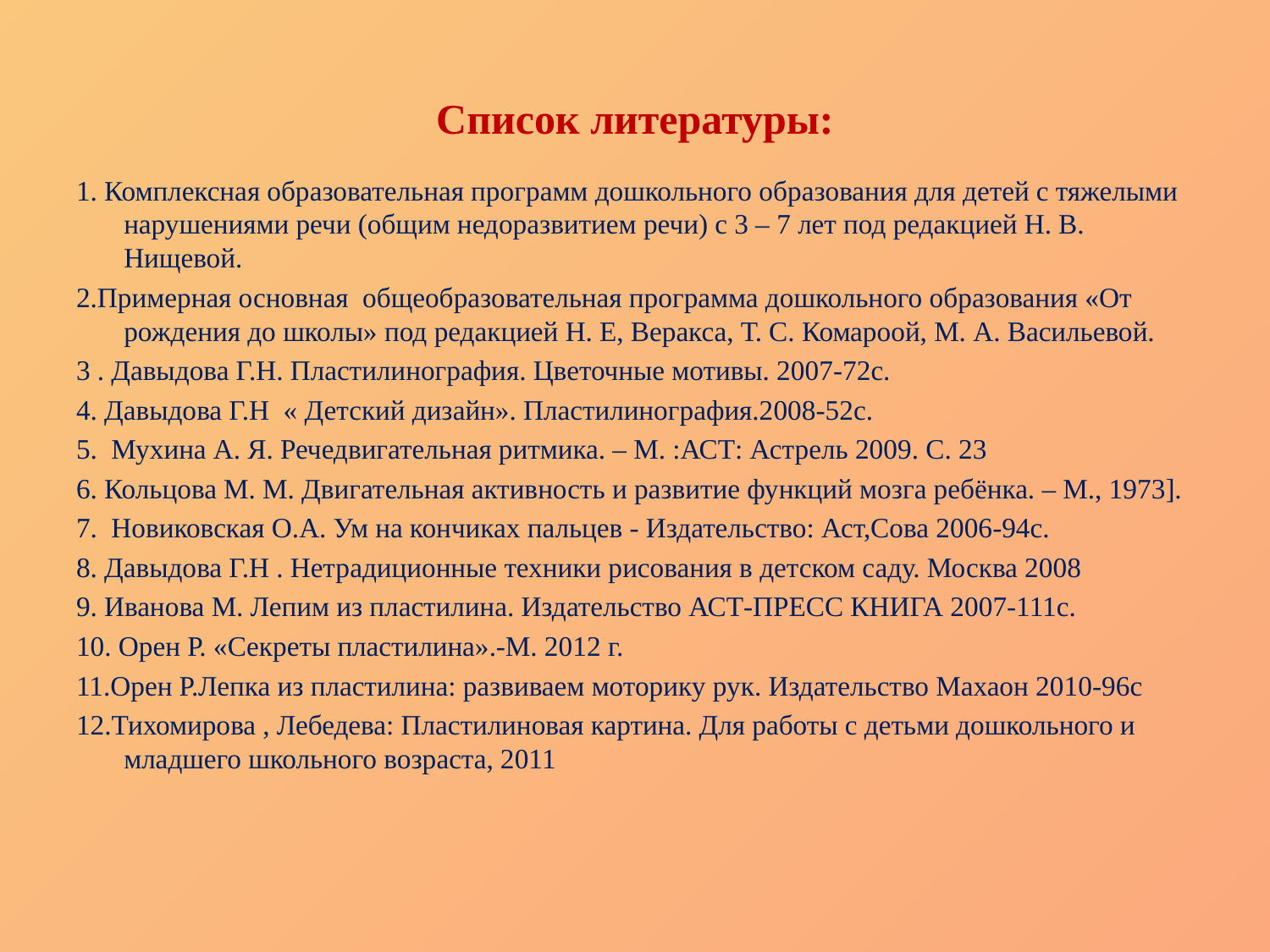

# Список литературы:
1. Комплексная образовательная программ дошкольного образования для детей с тяжелыми нарушениями речи (общим недоразвитием речи) с 3 – 7 лет под редакцией Н. В. Нищевой.
2.Примерная основная  общеобразовательная программа дошкольного образования «От рождения до школы» под редакцией Н. Е, Веракса, Т. С. Комароой, М. А. Васильевой.
3 . Давыдова Г.Н. Пластилинография. Цветочные мотивы. 2007-72с.
4. Давыдова Г.Н  « Детский дизайн». Пластилинография.2008-52с.
5.  Мухина А. Я. Речедвигательная ритмика. – М. :АСТ: Астрель 2009. С. 23
6. Кольцова М. М. Двигательная активность и развитие функций мозга ребёнка. – М., 1973].
7.  Новиковская О.А. Ум на кончиках пальцев - Издательство: Аст,Сова 2006-94с.
8. Давыдова Г.Н . Нетрадиционные техники рисования в детском саду. Москва 2008
9. Иванова М. Лепим из пластилина. Издательство АСТ-ПРЕСС КНИГА 2007-111с.
10. Орен Р. «Секреты пластилина».-М. 2012 г.
11.Орен Р.Лепка из пластилина: развиваем моторику рук. Издательство Махаон 2010-96с
12.Тихомирова , Лебедева: Пластилиновая картина. Для работы с детьми дошкольного и младшего школьного возраста, 2011